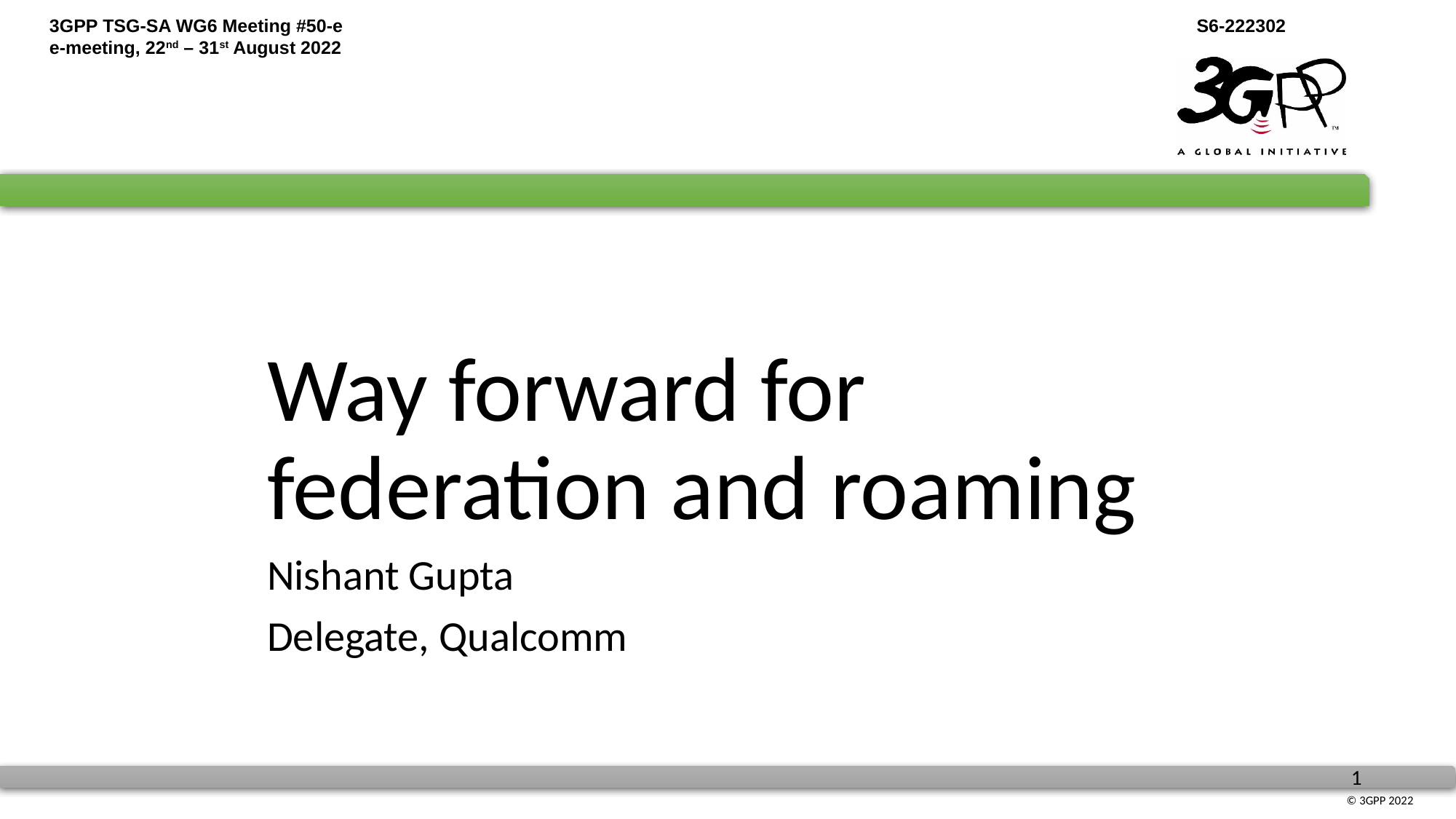

# Way forward for federation and roaming
Nishant Gupta
Delegate, Qualcomm